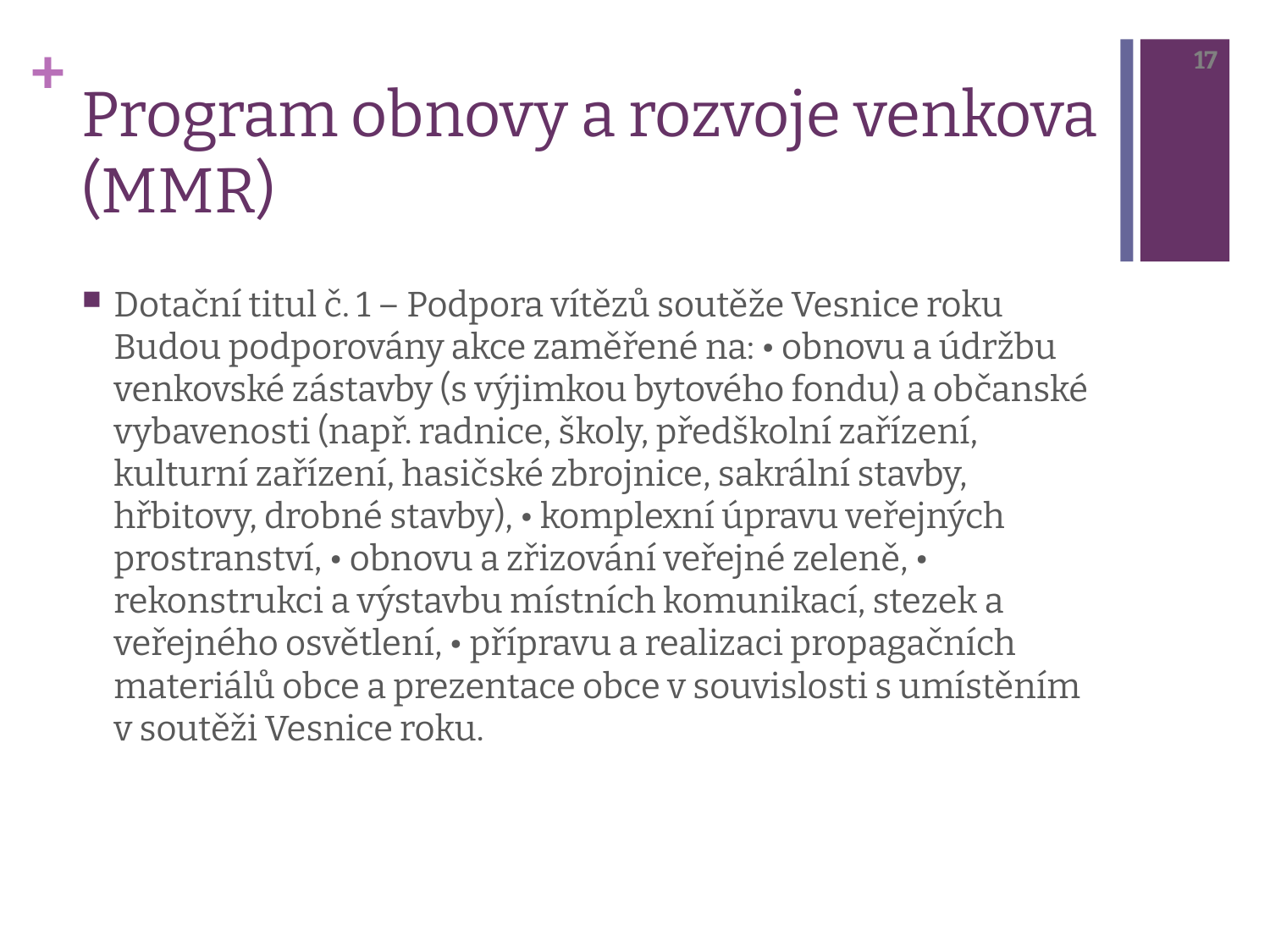

17
# Program obnovy a rozvoje venkova (MMR)
Dotační titul č. 1 – Podpora vítězů soutěže Vesnice roku Budou podporovány akce zaměřené na: • obnovu a údržbu venkovské zástavby (s výjimkou bytového fondu) a občanské vybavenosti (např. radnice, školy, předškolní zařízení, kulturní zařízení, hasičské zbrojnice, sakrální stavby, hřbitovy, drobné stavby), • komplexní úpravu veřejných prostranství, • obnovu a zřizování veřejné zeleně, • rekonstrukci a výstavbu místních komunikací, stezek a veřejného osvětlení, • přípravu a realizaci propagačních materiálů obce a prezentace obce v souvislosti s umístěním v soutěži Vesnice roku.